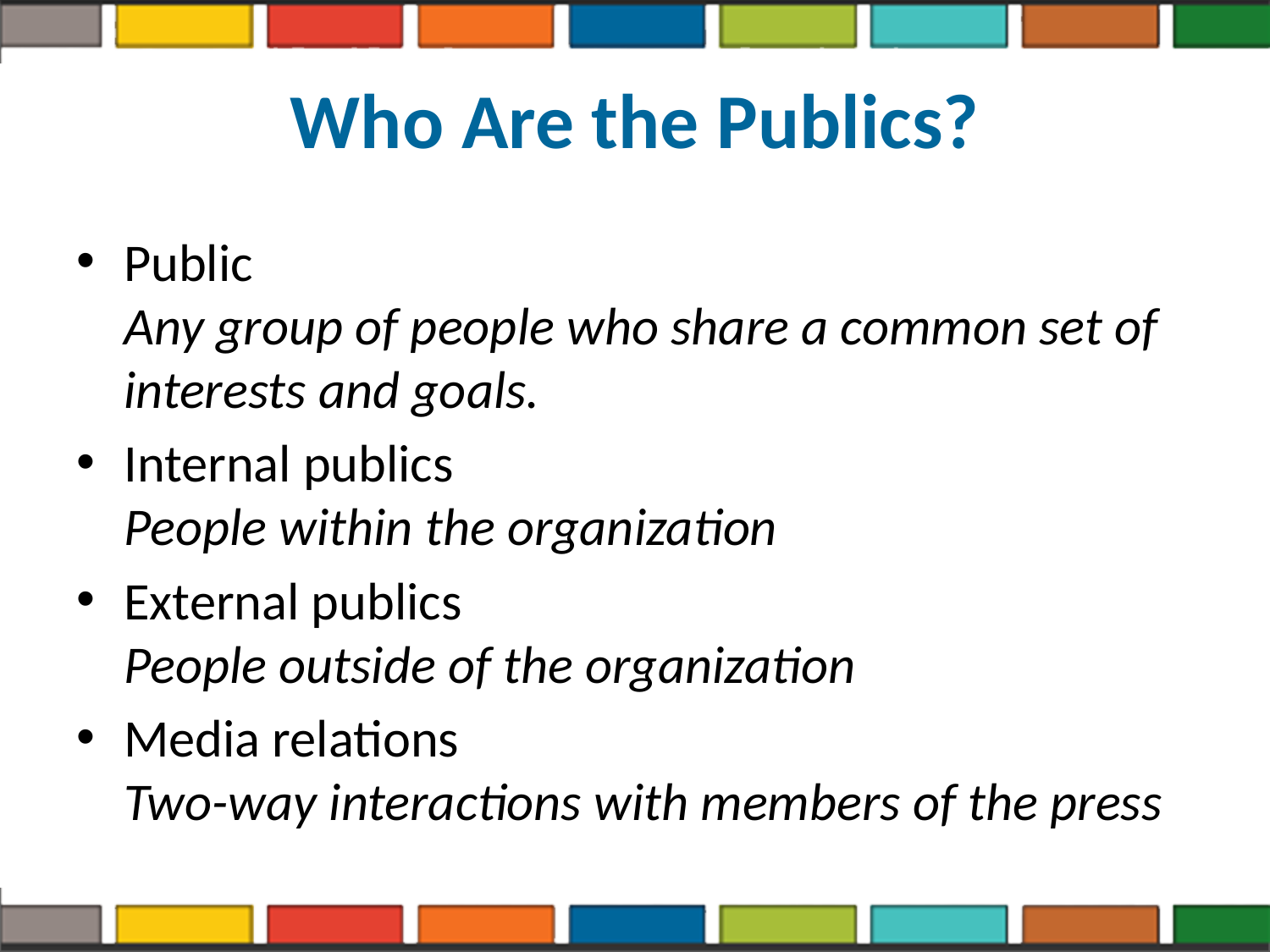

# Who Are the Publics?
Public
Any group of people who share a common set of interests and goals.
Internal publics
People within the organization
External publics
People outside of the organization
Media relations
Two-way interactions with members of the press